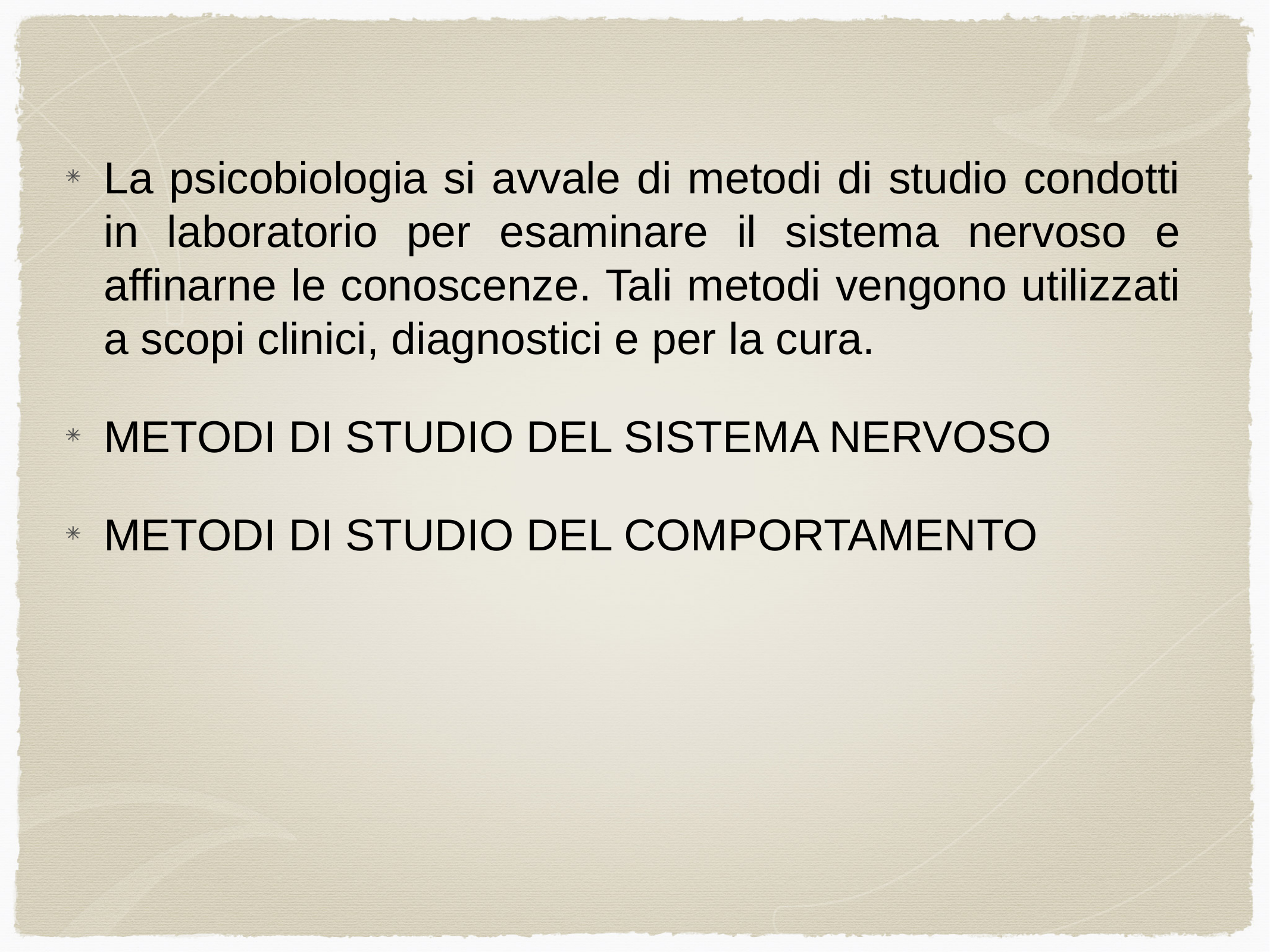

La psicobiologia si avvale di metodi di studio condotti in laboratorio per esaminare il sistema nervoso e affinarne le conoscenze. Tali metodi vengono utilizzati a scopi clinici, diagnostici e per la cura.
METODI DI STUDIO DEL SISTEMA NERVOSO
METODI DI STUDIO DEL COMPORTAMENTO